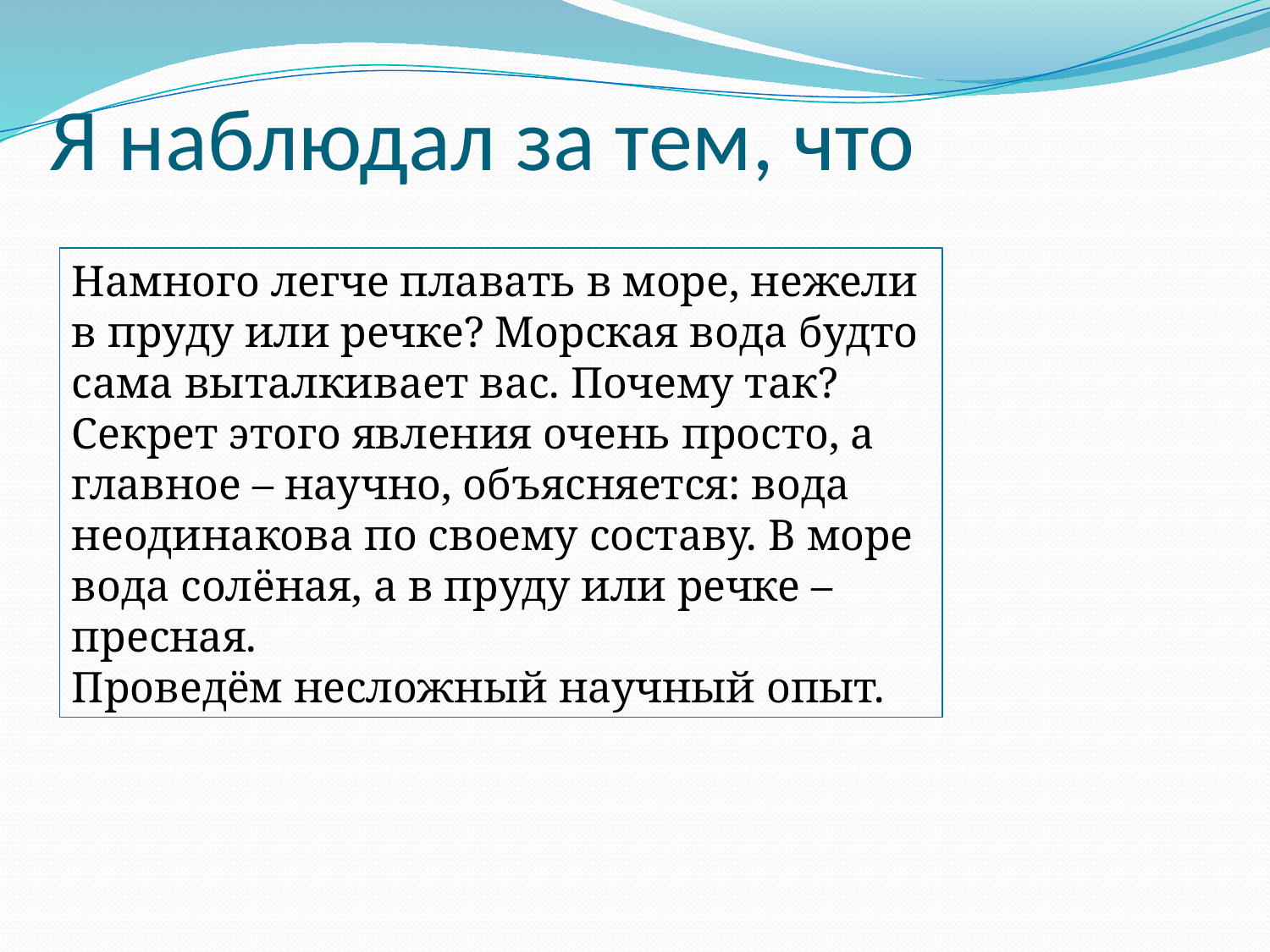

# Я наблюдал за тем, что
Намного легче плавать в море, нежели в пруду или речке? Морская вода будто сама выталкивает вас. Почему так?
Секрет этого явления очень просто, а главное – научно, объясняется: вода неодинакова по своему составу. В море вода солёная, а в пруду или речке – пресная.
Проведём несложный научный опыт.